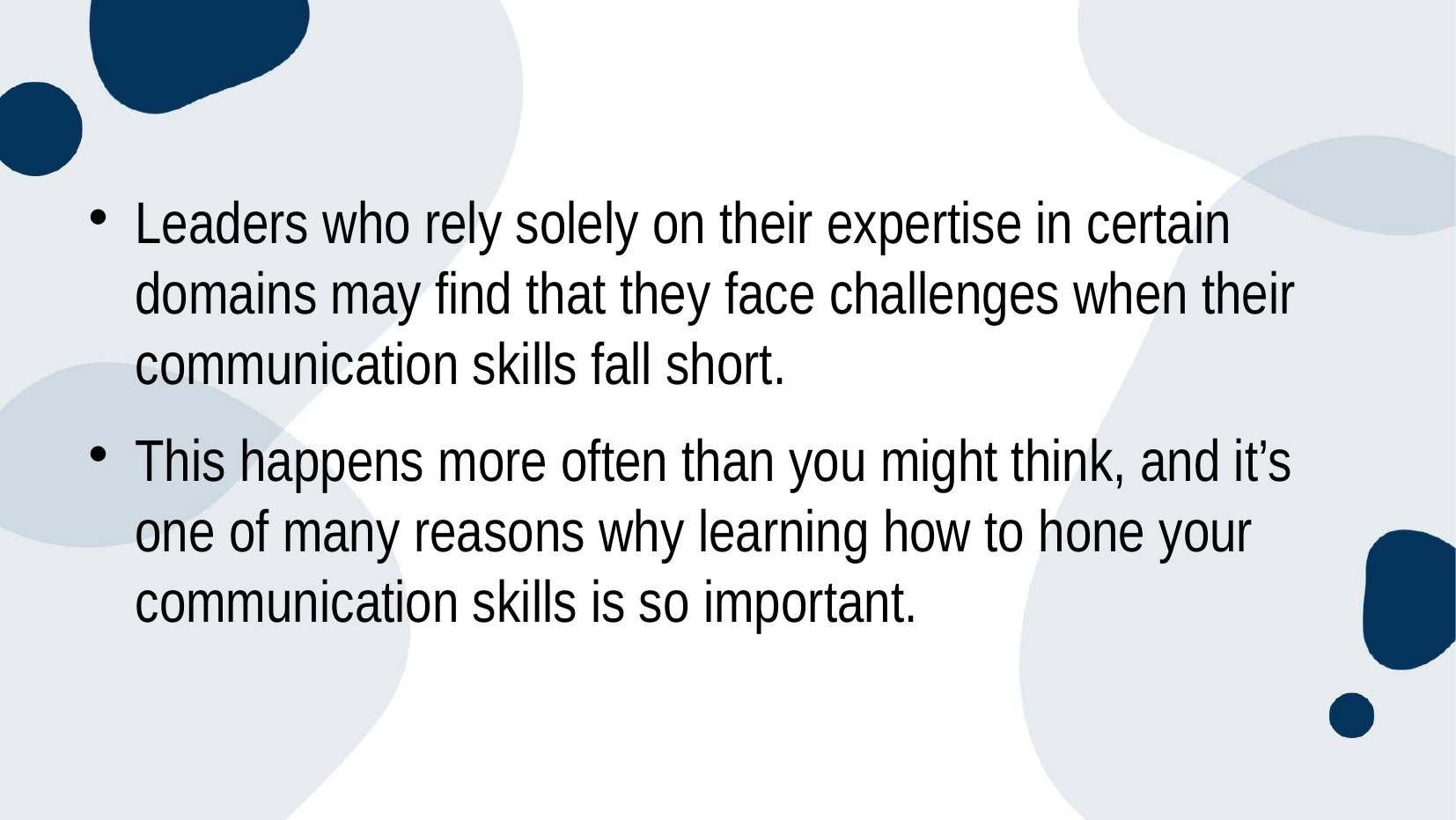

#
Leaders who rely solely on their expertise in certain domains may find that they face challenges when their communication skills fall short.
This happens more often than you might think, and it’s one of many reasons why learning how to hone your communication skills is so important.